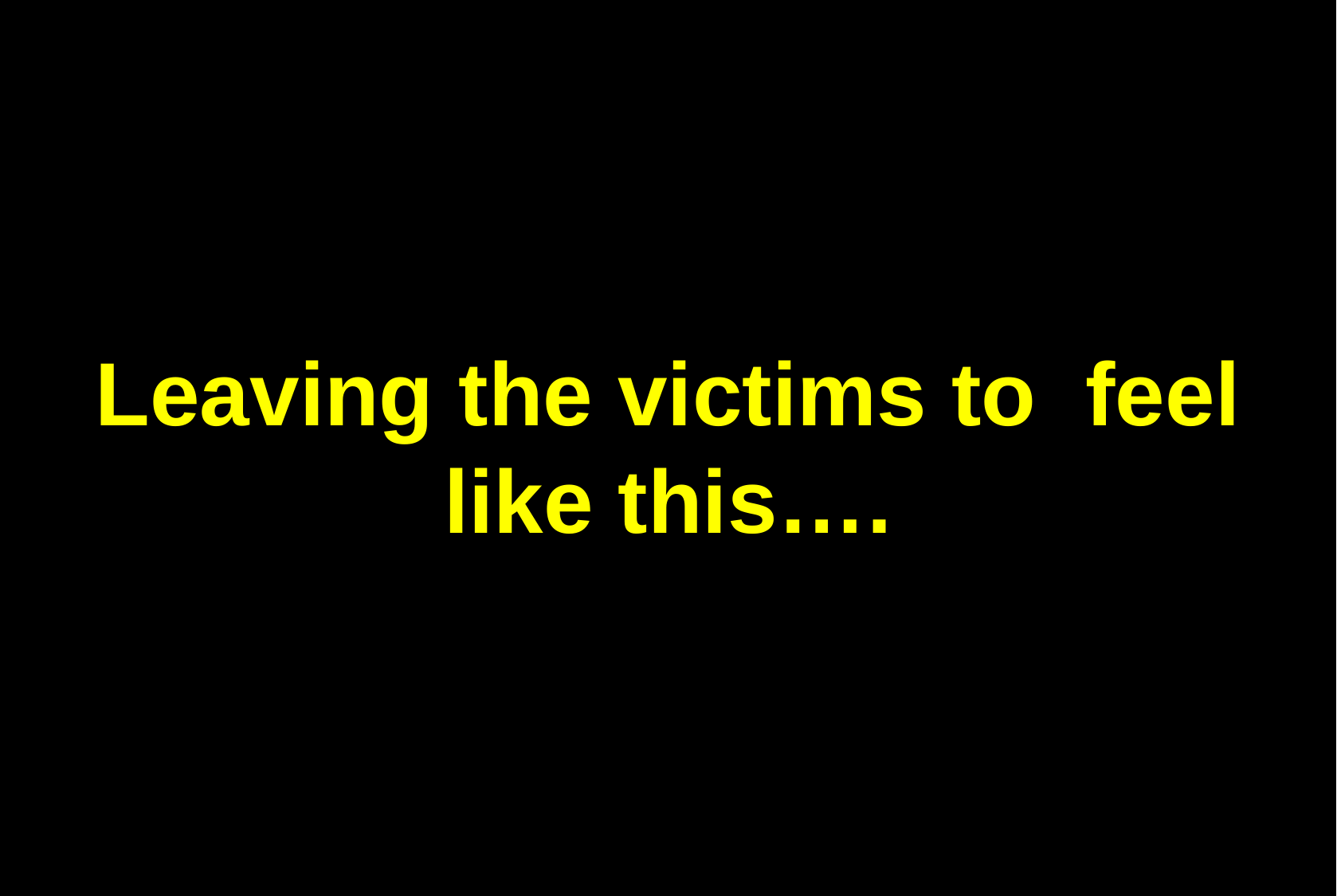

# Leaving the victims to  feel like this….